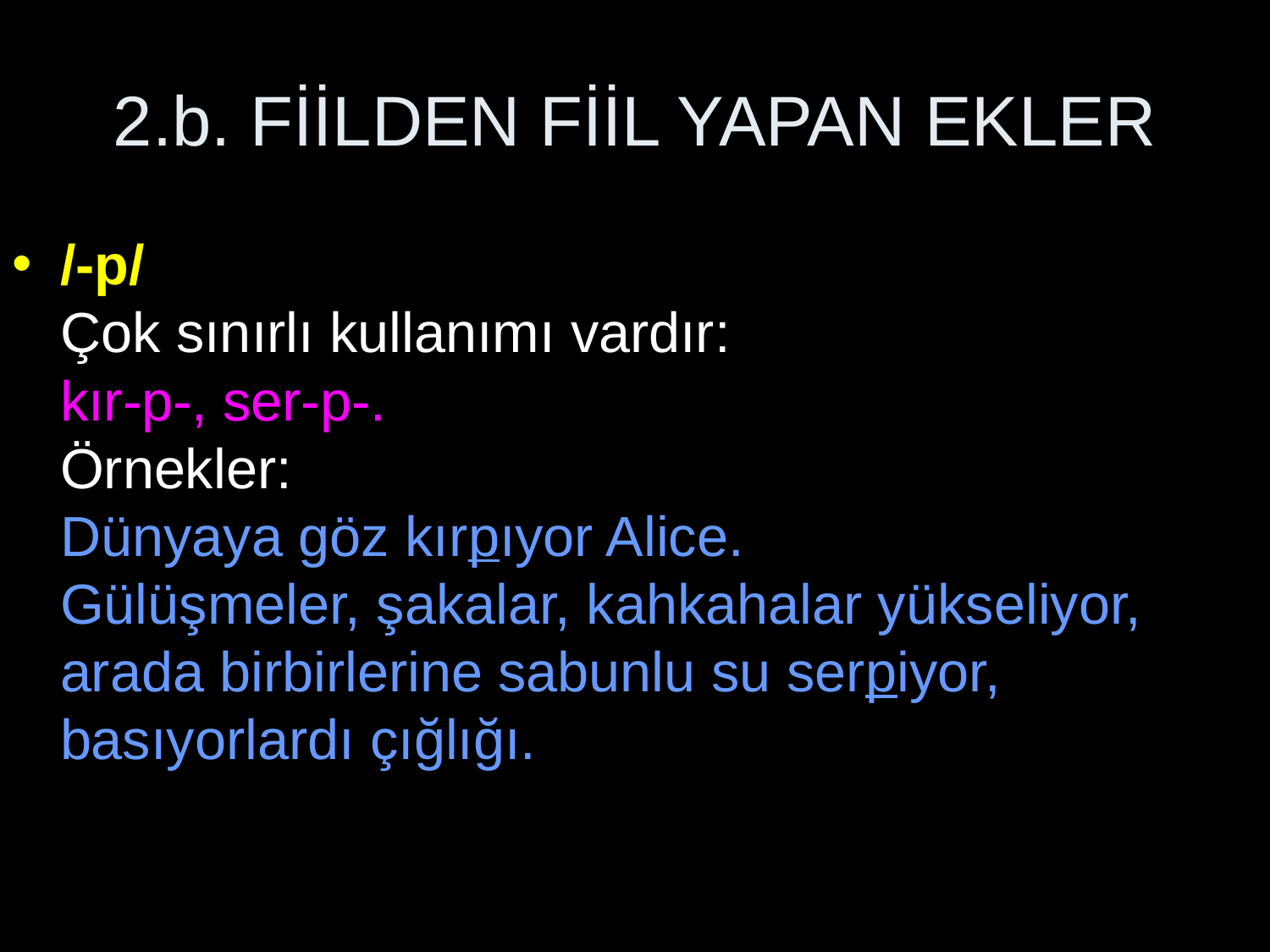

# 2.b. FİİLDEN FİİL YAPAN EKLER
/-p/
Çok sınırlı kullanımı vardır:
kır-p-, ser-p-.
Örnekler:
Dünyaya göz kırpıyor Alice.
Gülüşmeler, şakalar, kahkahalar yükseliyor, arada birbirlerine sabunlu su serpiyor, basıyorlardı çığlığı.